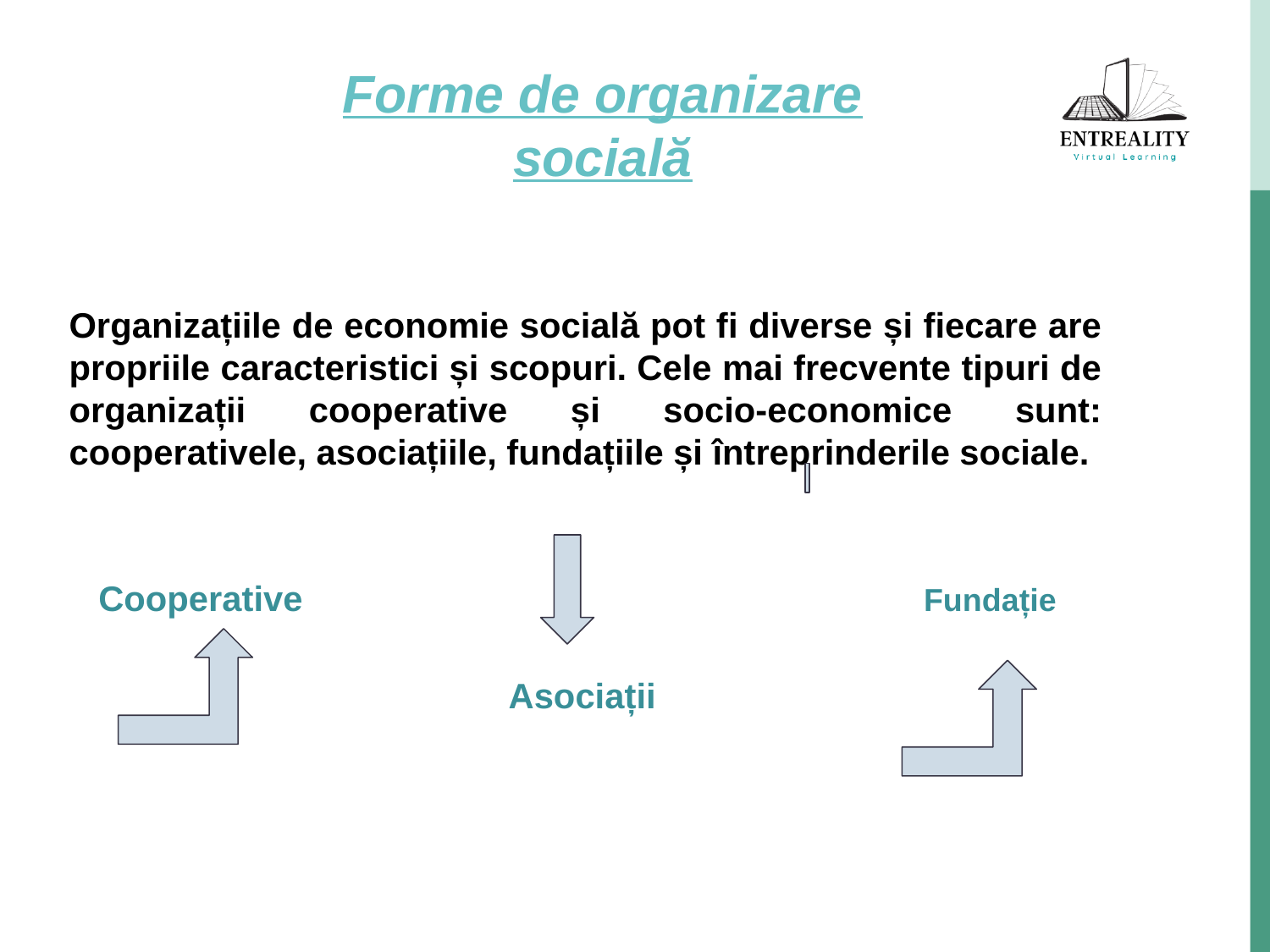

# Forme de organizare socială

Organizațiile de economie socială pot fi diverse și fiecare are propriile caracteristici și scopuri. Cele mai frecvente tipuri de organizații cooperative și socio-economice sunt: cooperativele, asociațiile, fundațiile și întreprinderile sociale.

   Cooperative                                                                           Fundație

                                                      Asociații